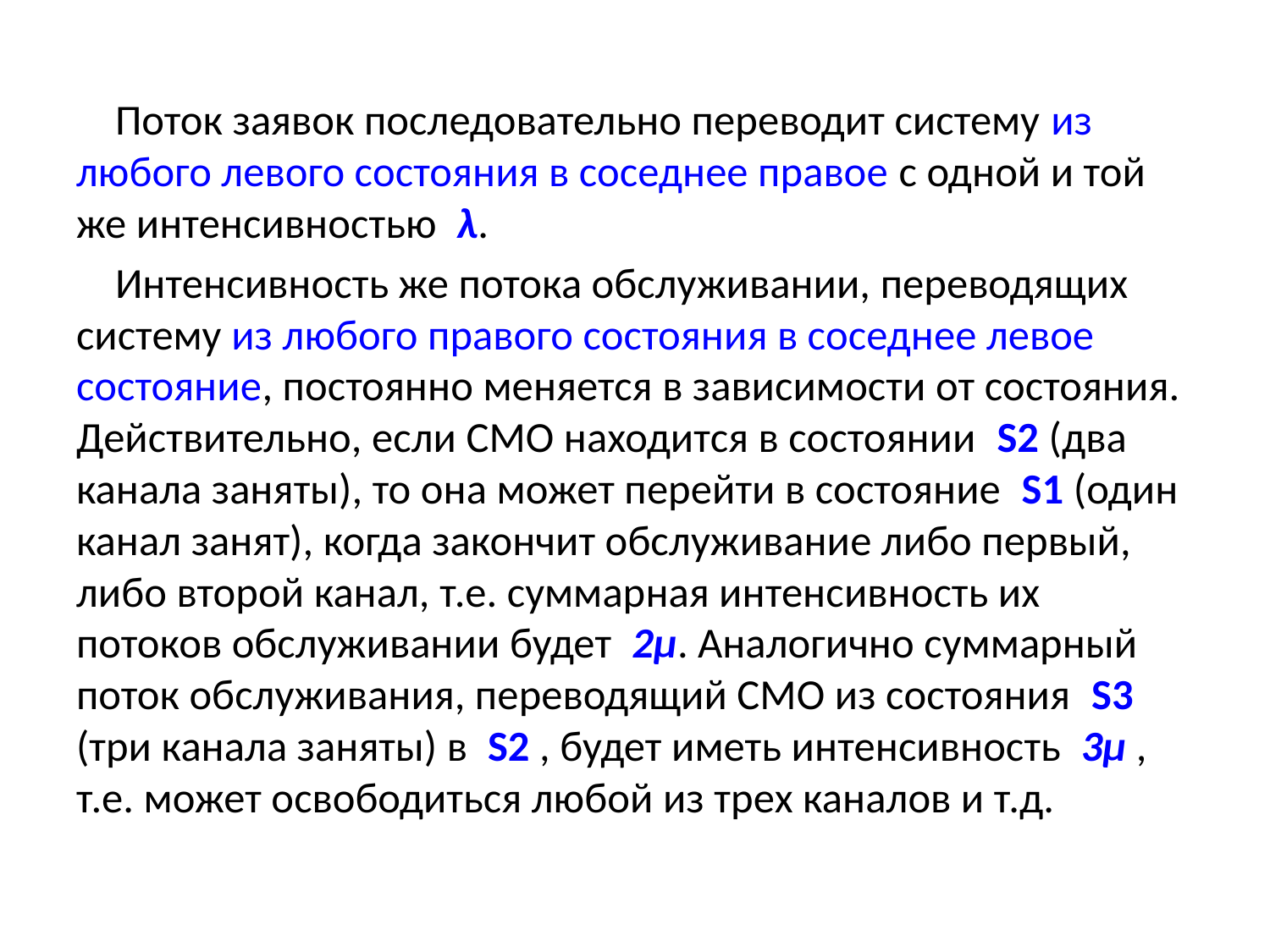

Поток заявок последовательно переводит систему из любого левого состояния в соседнее правое с одной и той же интенсивностью  λ.
    Интенсивность же потока обслуживании, переводящих систему из любого правого состояния в соседнее левое состояние, постоянно меняется в зависимости от состояния. Действительно, если СМО находится в состоянии  S2 (два канала заняты), то она может перейти в состояние  S1 (один канал занят), когда закончит обслуживание либо первый, либо второй канал, т.е. суммарная интенсивность их потоков обслуживании будет  2μ. Аналогично суммарный поток обслуживания, переводящий СМО из состояния  S3 (три канала заняты) в  S2 , будет иметь интенсивность  3μ , т.е. может освободиться любой из трех каналов и т.д.